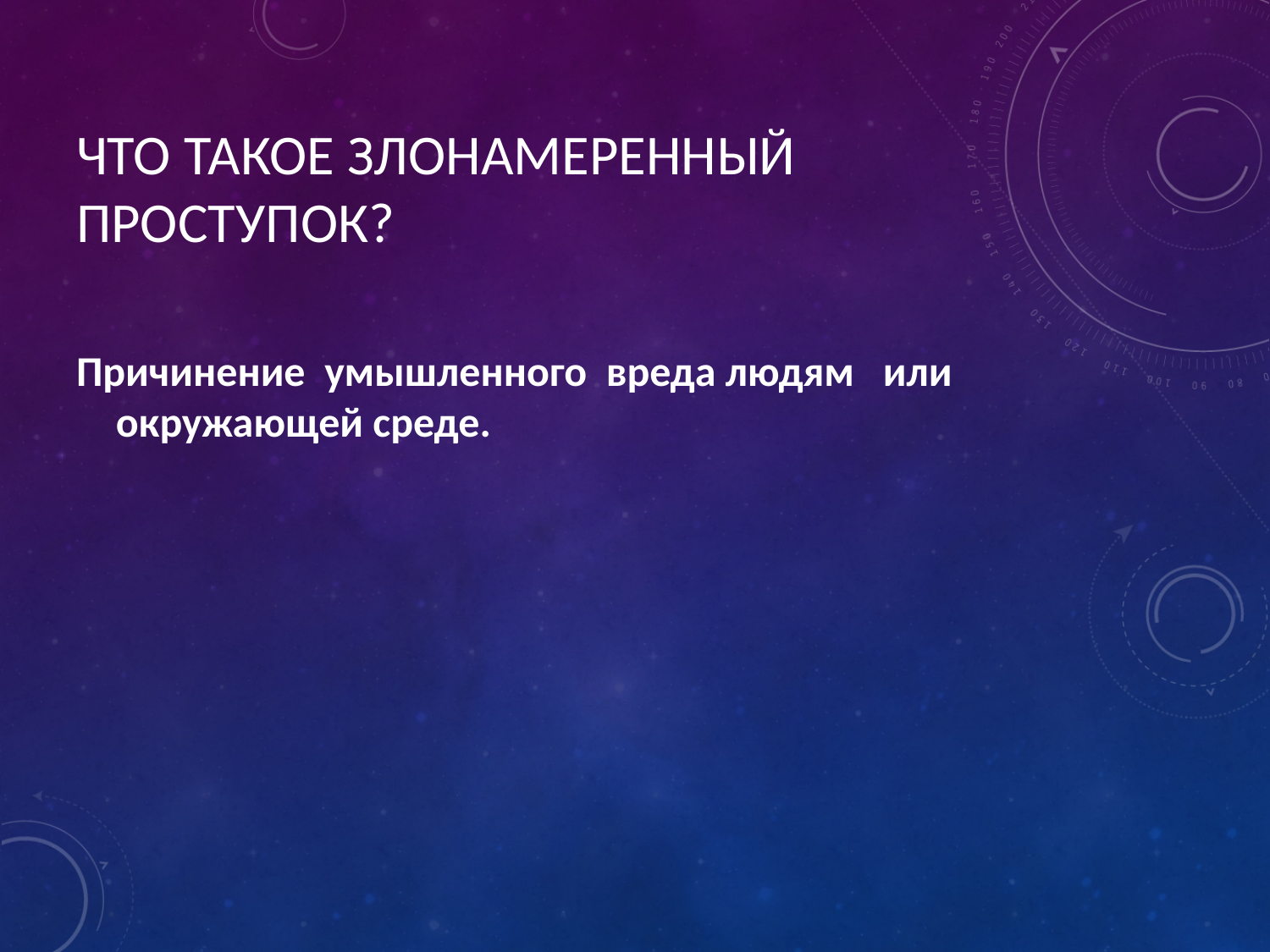

# Что такое злонамеренный  проступок?
Причинение  умышленного  вреда людям   или окружающей среде.